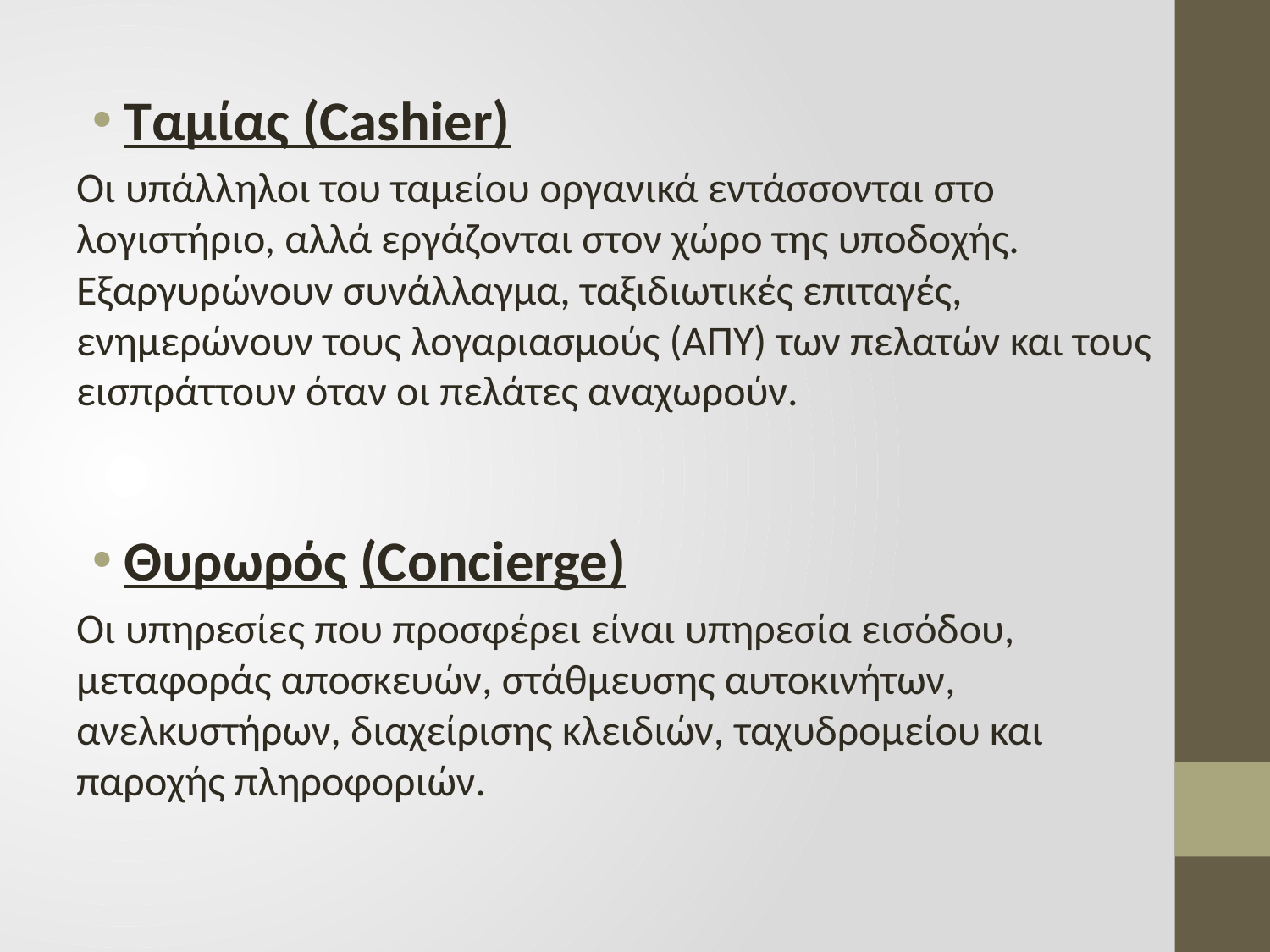

Ταμίας (Cashier)
Οι υπάλληλοι του ταμείου οργανικά εντάσσονται στο λογιστήριο, αλλά εργάζονται στον χώρο της υποδοχής. Εξαργυρώνουν συνάλλαγμα, ταξιδιωτικές επιταγές, ενημερώνουν τους λογαριασμούς (ΑΠΥ) των πελατών και τους εισπράττουν όταν οι πελάτες αναχωρούν.

Θυρωρός (Concierge)
Οι υπηρεσίες που προσφέρει είναι υπηρεσία εισόδου, μεταφοράς αποσκευών, στάθμευσης αυτοκινήτων, ανελκυστήρων, διαχείρισης κλειδιών, ταχυδρομείου και παροχής πληροφοριών.